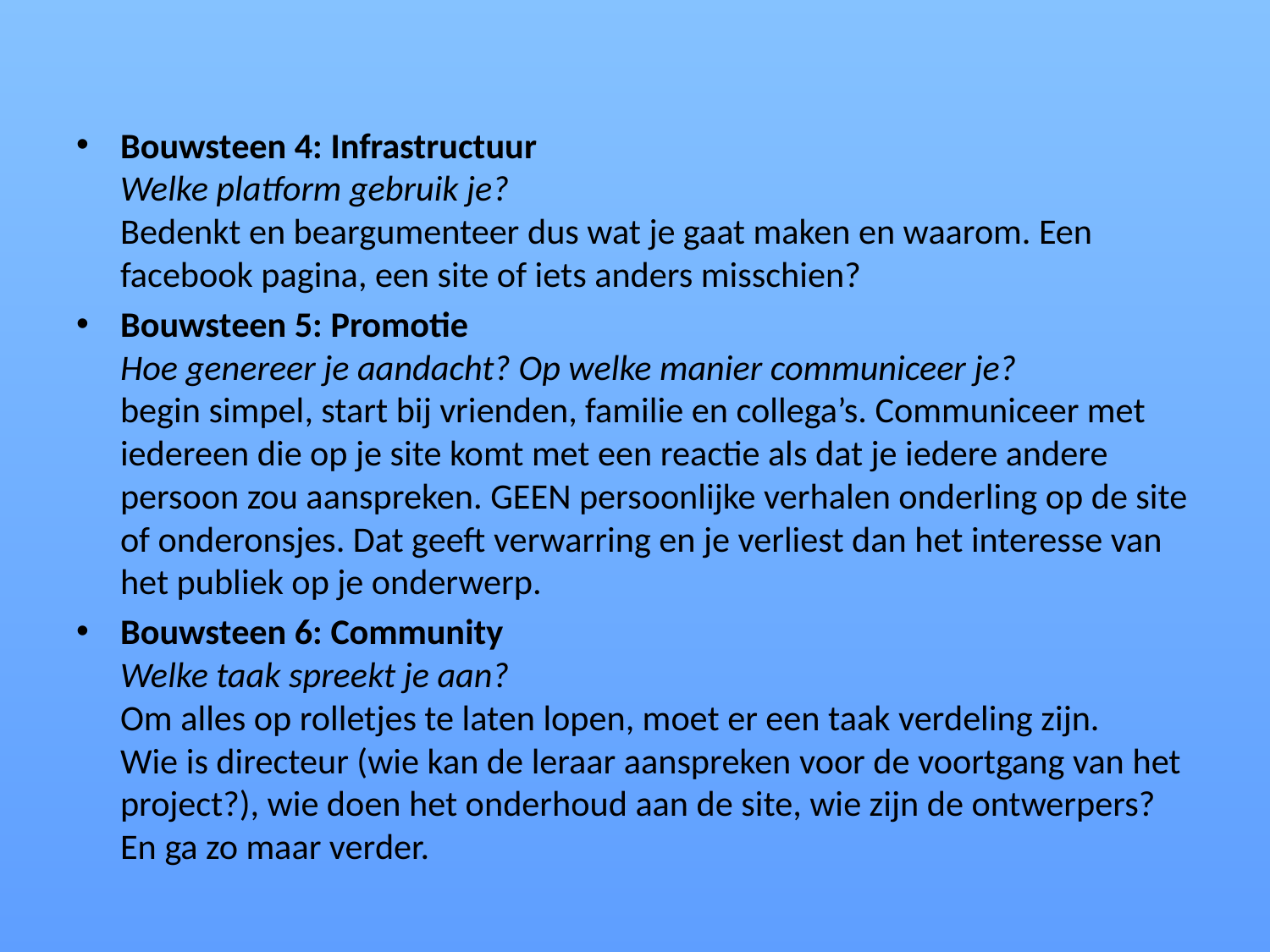

Bouwsteen 4: Infrastructuur
Welke platform gebruik je?
Bedenkt en beargumenteer dus wat je gaat maken en waarom. Een facebook pagina, een site of iets anders misschien?
Bouwsteen 5: Promotie
Hoe genereer je aandacht? Op welke manier communiceer je?
begin simpel, start bij vrienden, familie en collega’s. Communiceer met iedereen die op je site komt met een reactie als dat je iedere andere persoon zou aanspreken. GEEN persoonlijke verhalen onderling op de site of onderonsjes. Dat geeft verwarring en je verliest dan het interesse van het publiek op je onderwerp.
Bouwsteen 6: Community
Welke taak spreekt je aan?
Om alles op rolletjes te laten lopen, moet er een taak verdeling zijn.
Wie is directeur (wie kan de leraar aanspreken voor de voortgang van het project?), wie doen het onderhoud aan de site, wie zijn de ontwerpers? En ga zo maar verder.